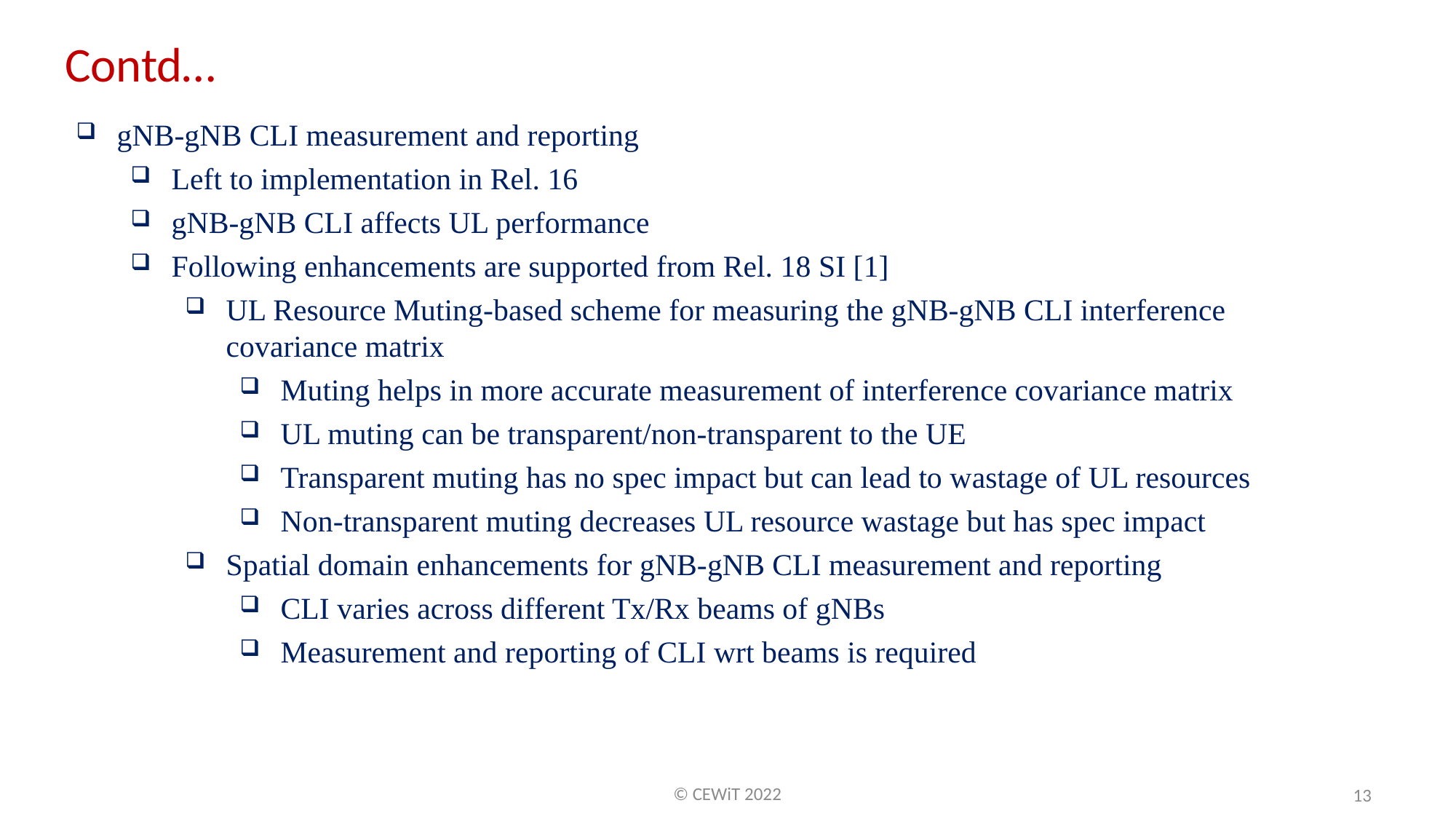

Contd…
gNB-gNB CLI measurement and reporting
Left to implementation in Rel. 16
gNB-gNB CLI affects UL performance
Following enhancements are supported from Rel. 18 SI [1]
UL Resource Muting-based scheme for measuring the gNB-gNB CLI interference covariance matrix
Muting helps in more accurate measurement of interference covariance matrix
UL muting can be transparent/non-transparent to the UE
Transparent muting has no spec impact but can lead to wastage of UL resources
Non-transparent muting decreases UL resource wastage but has spec impact
Spatial domain enhancements for gNB-gNB CLI measurement and reporting
CLI varies across different Tx/Rx beams of gNBs
Measurement and reporting of CLI wrt beams is required

© CEWiT 2022
13